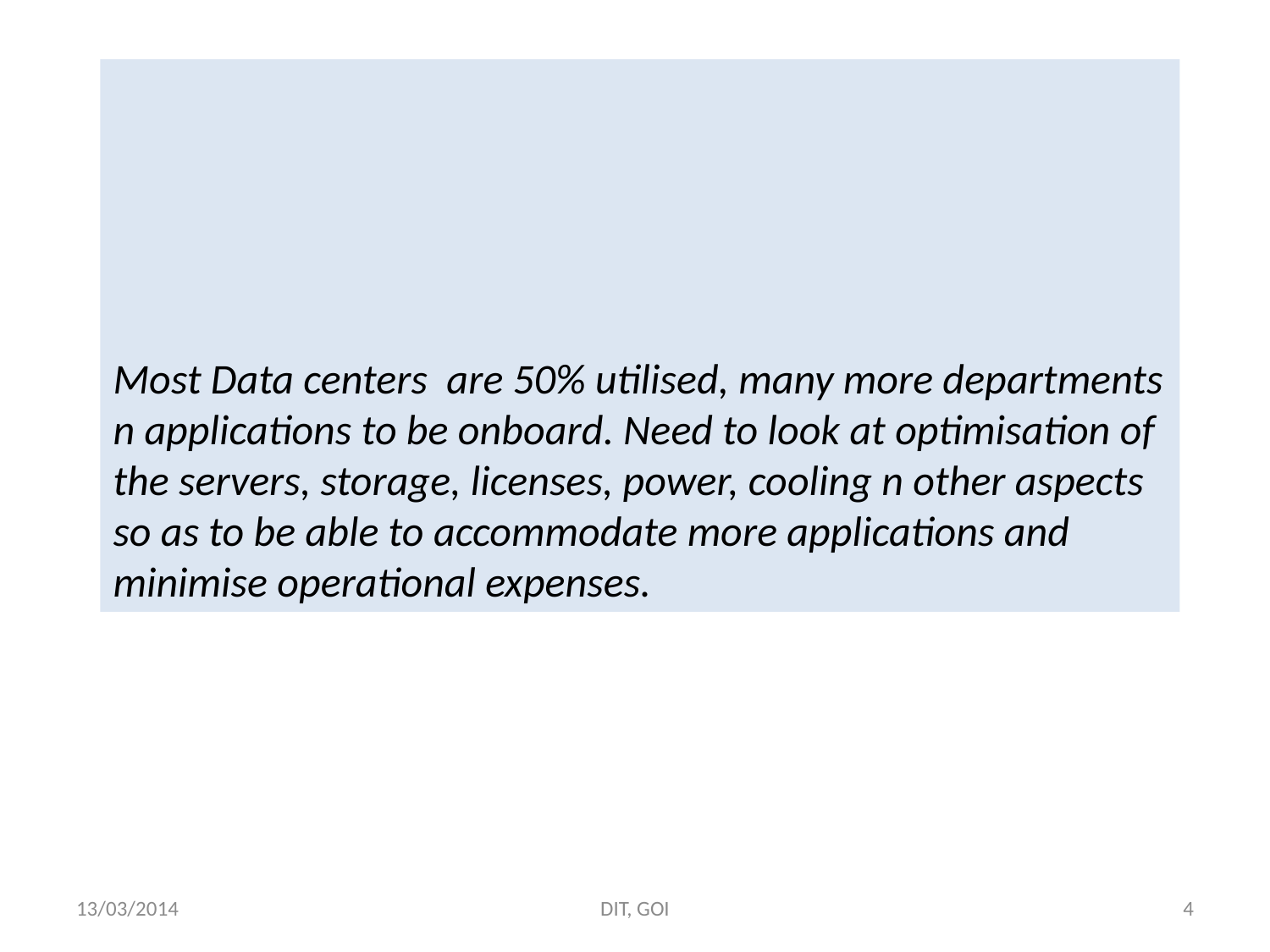

Most Data centers  are 50% utilised, many more departments n applications to be onboard. Need to look at optimisation of the servers, storage, licenses, power, cooling n other aspects so as to be able to accommodate more applications and minimise operational expenses.
#
13/03/2014
DIT, GOI
4